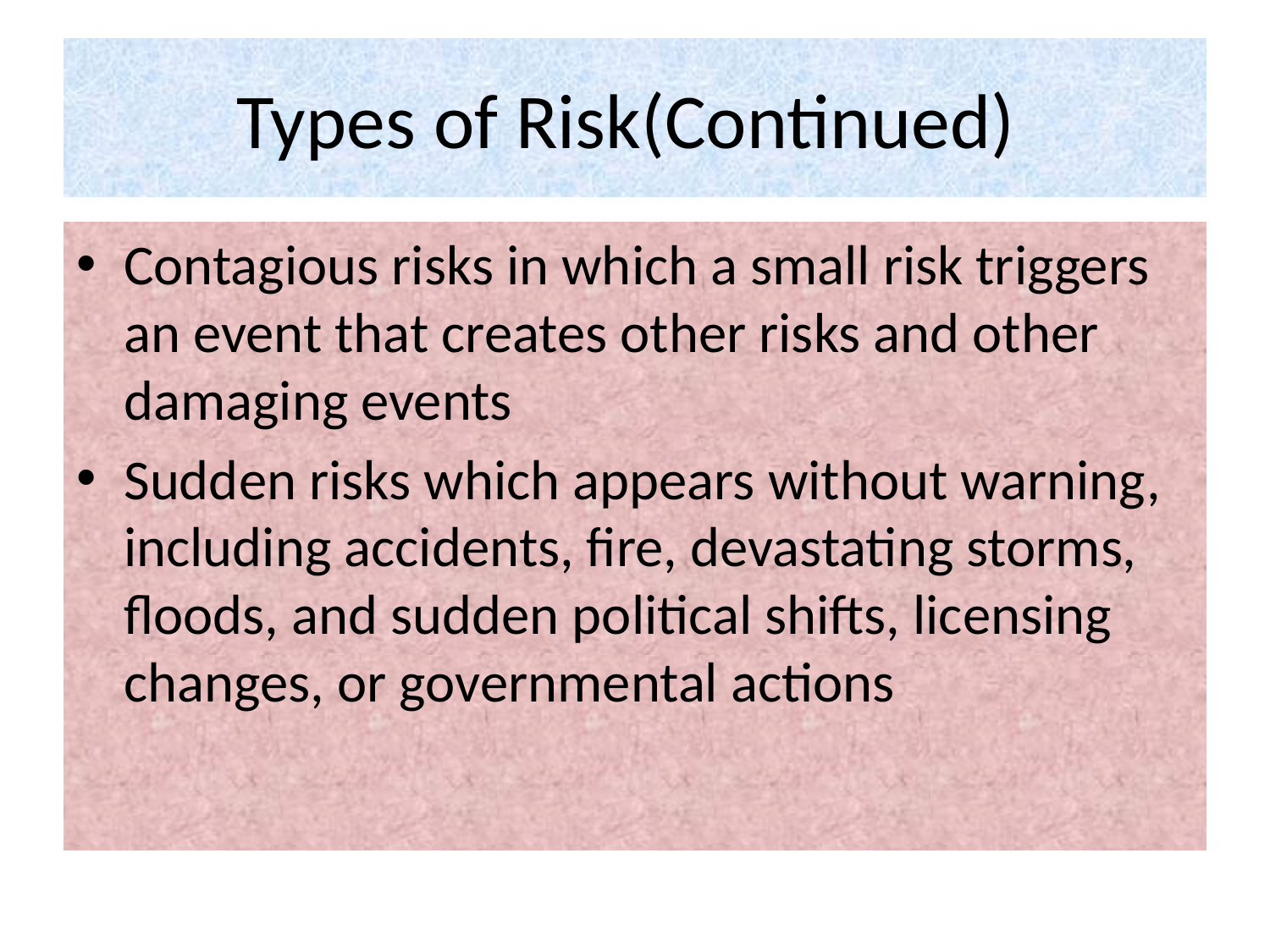

# Types of Risk(Continued)
Contagious risks in which a small risk triggers an event that creates other risks and other damaging events
Sudden risks which appears without warning, including accidents, fire, devastating storms, floods, and sudden political shifts, licensing changes, or governmental actions